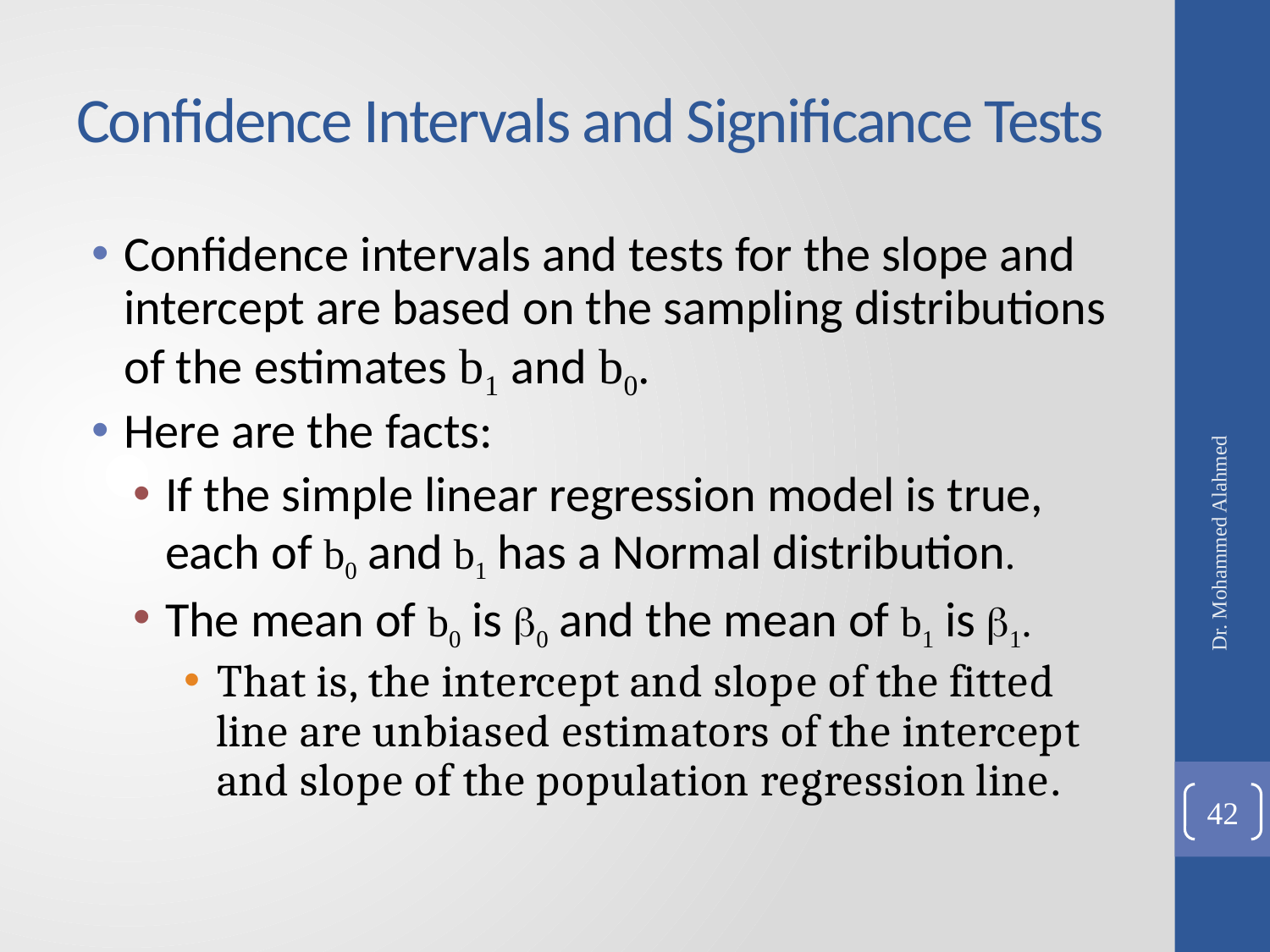

# Confidence Intervals and Significance Tests
Confidence intervals and tests for the slope and intercept are based on the sampling distributions of the estimates b1 and b0.
Here are the facts:
If the simple linear regression model is true, each of b0 and b1 has a Normal distribution.
The mean of b0 is β0 and the mean of b1 is β1.
That is, the intercept and slope of the fitted line are unbiased estimators of the intercept and slope of the population regression line.

Dr. Mohammed Alahmed
42